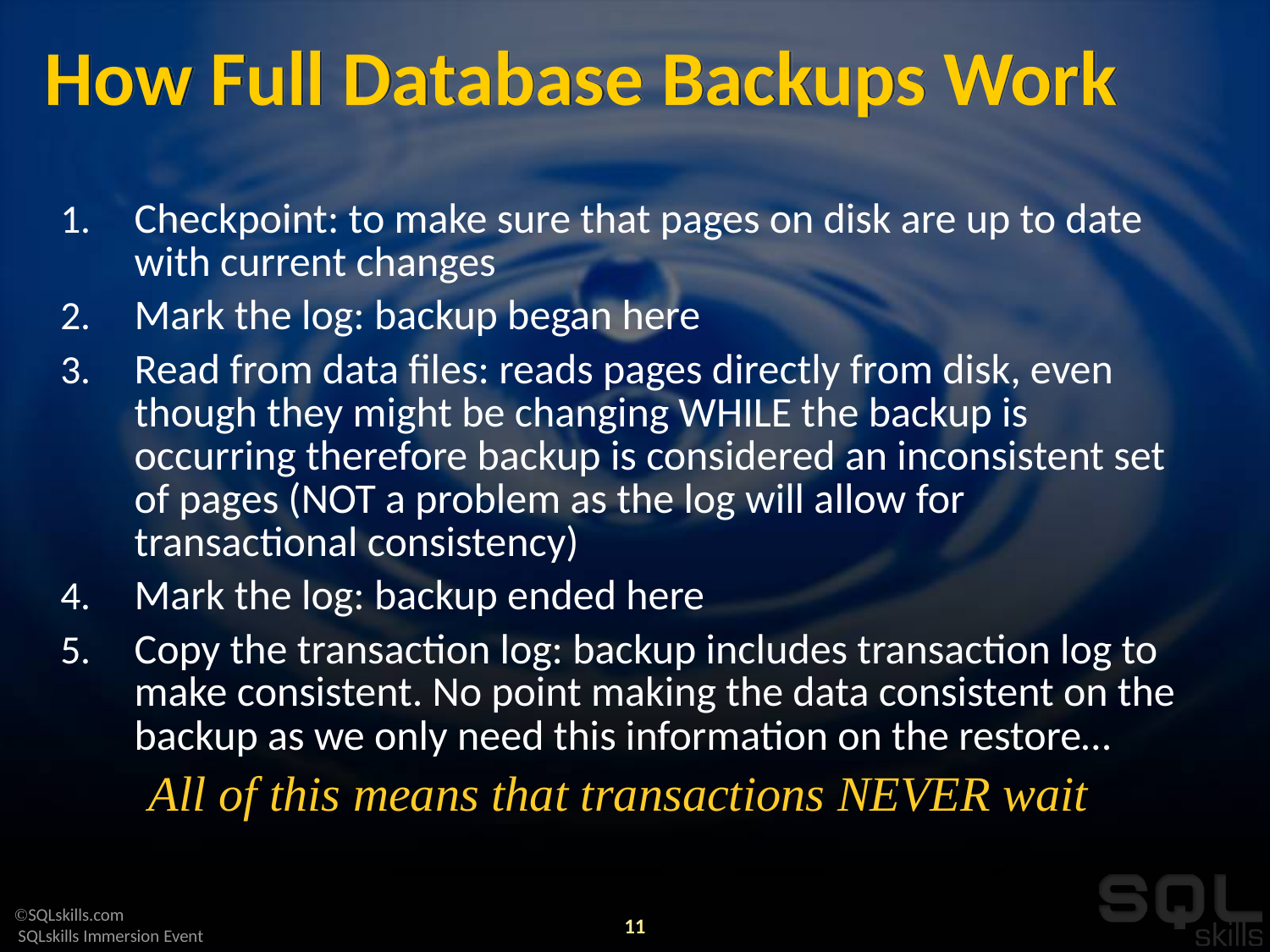

# How Full Database Backups Work
Checkpoint: to make sure that pages on disk are up to date with current changes
Mark the log: backup began here
Read from data files: reads pages directly from disk, even though they might be changing WHILE the backup is occurring therefore backup is considered an inconsistent set of pages (NOT a problem as the log will allow for transactional consistency)
Mark the log: backup ended here
Copy the transaction log: backup includes transaction log to make consistent. No point making the data consistent on the backup as we only need this information on the restore…
All of this means that transactions NEVER wait

11